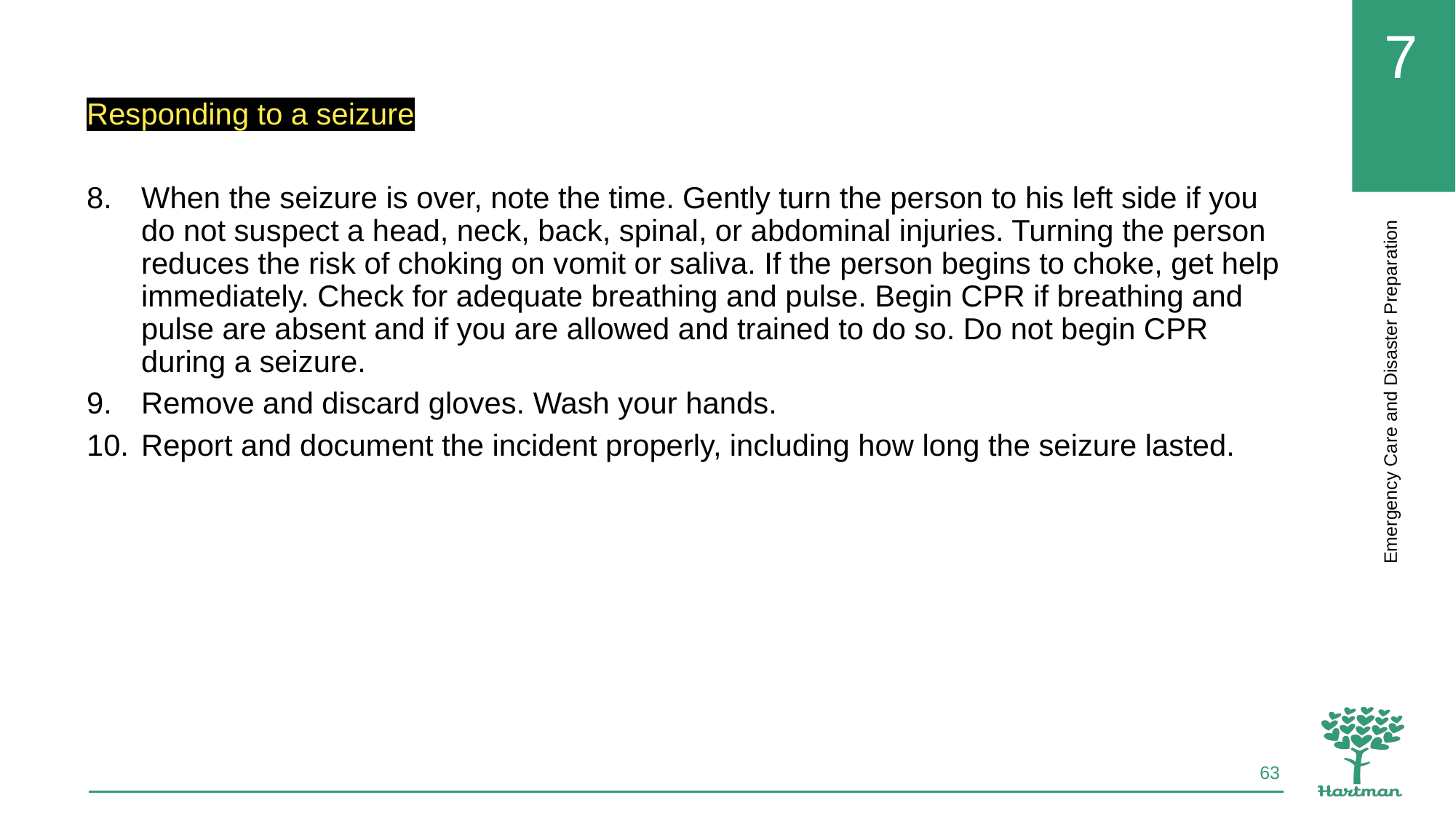

Responding to a seizure

When the seizure is over, note the time. Gently turn the person to his left side if you do not suspect a head, neck, back, spinal, or abdominal injuries. Turning the person reduces the risk of choking on vomit or saliva. If the person begins to choke, get help immediately. Check for adequate breathing and pulse. Begin CPR if breathing and pulse are absent and if you are allowed and trained to do so. Do not begin CPR during a seizure.
Remove and discard gloves. Wash your hands.
Report and document the incident properly, including how long the seizure lasted.

63